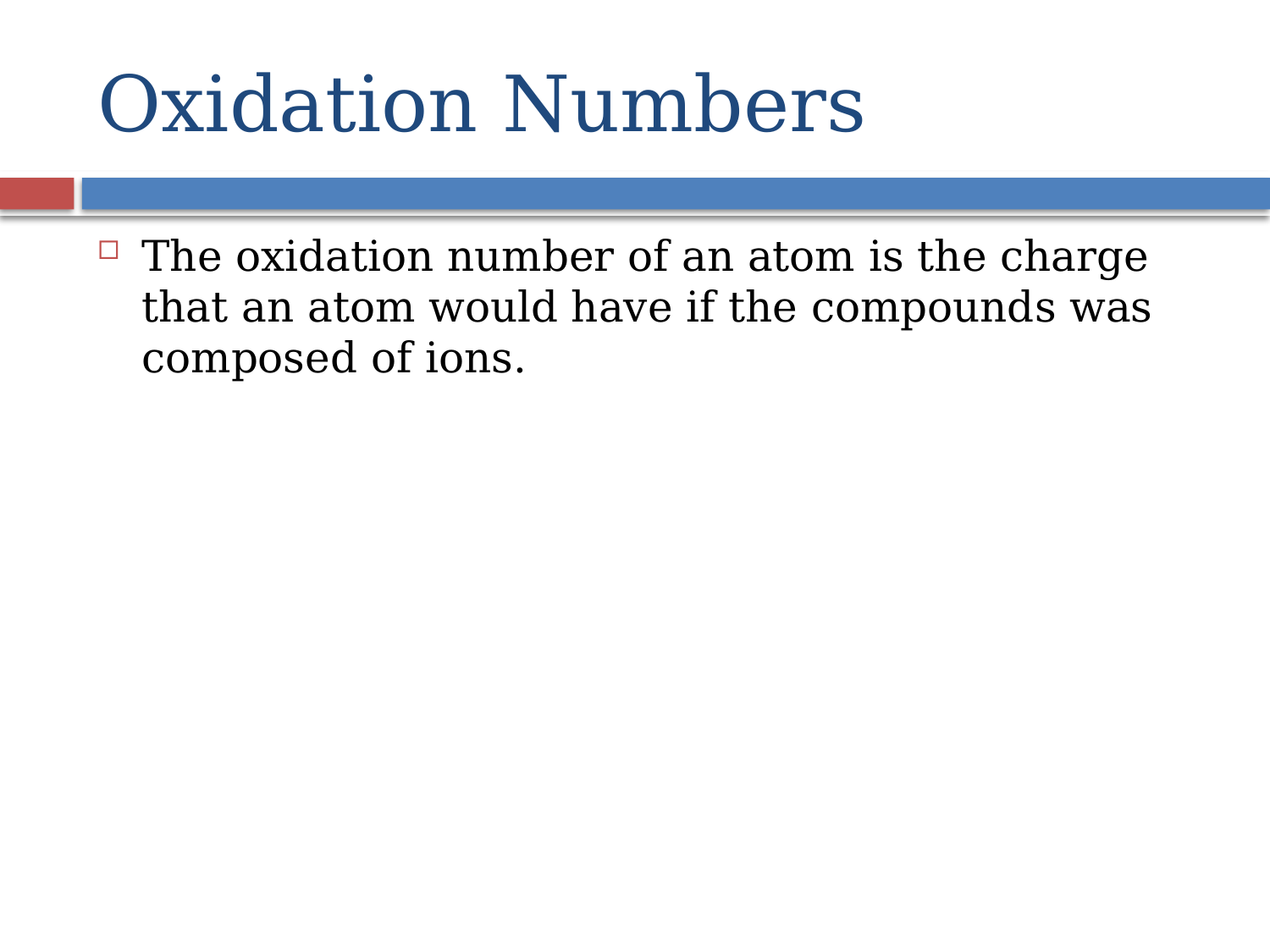

# Oxidation Numbers
The oxidation number of an atom is the charge that an atom would have if the compounds was composed of ions.